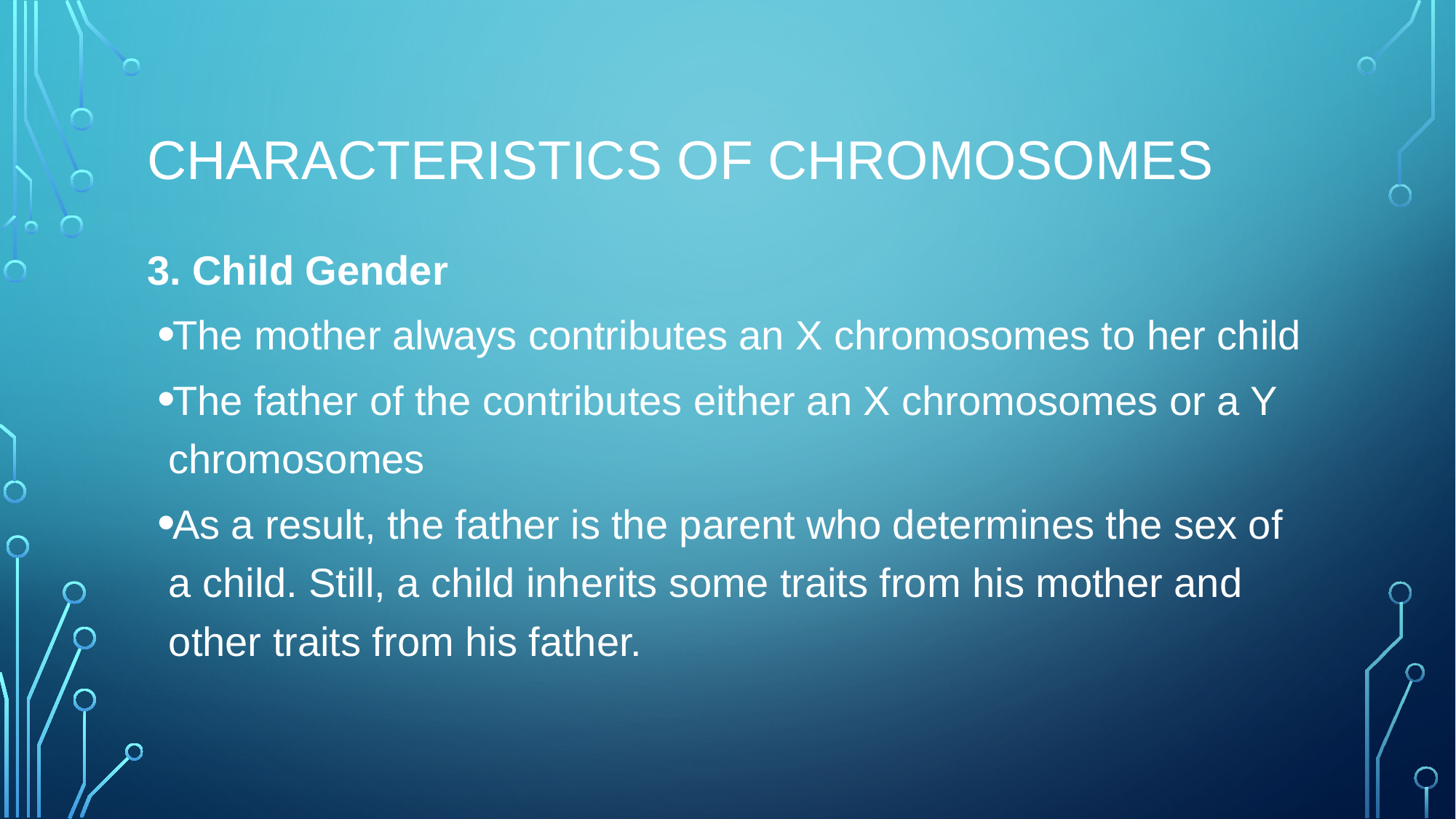

# Characteristics of Chromosomes
3. Child Gender
The mother always contributes an X chromosomes to her child
The father of the contributes either an X chromosomes or a Y chromosomes
As a result, the father is the parent who determines the sex of a child. Still, a child inherits some traits from his mother and other traits from his father.